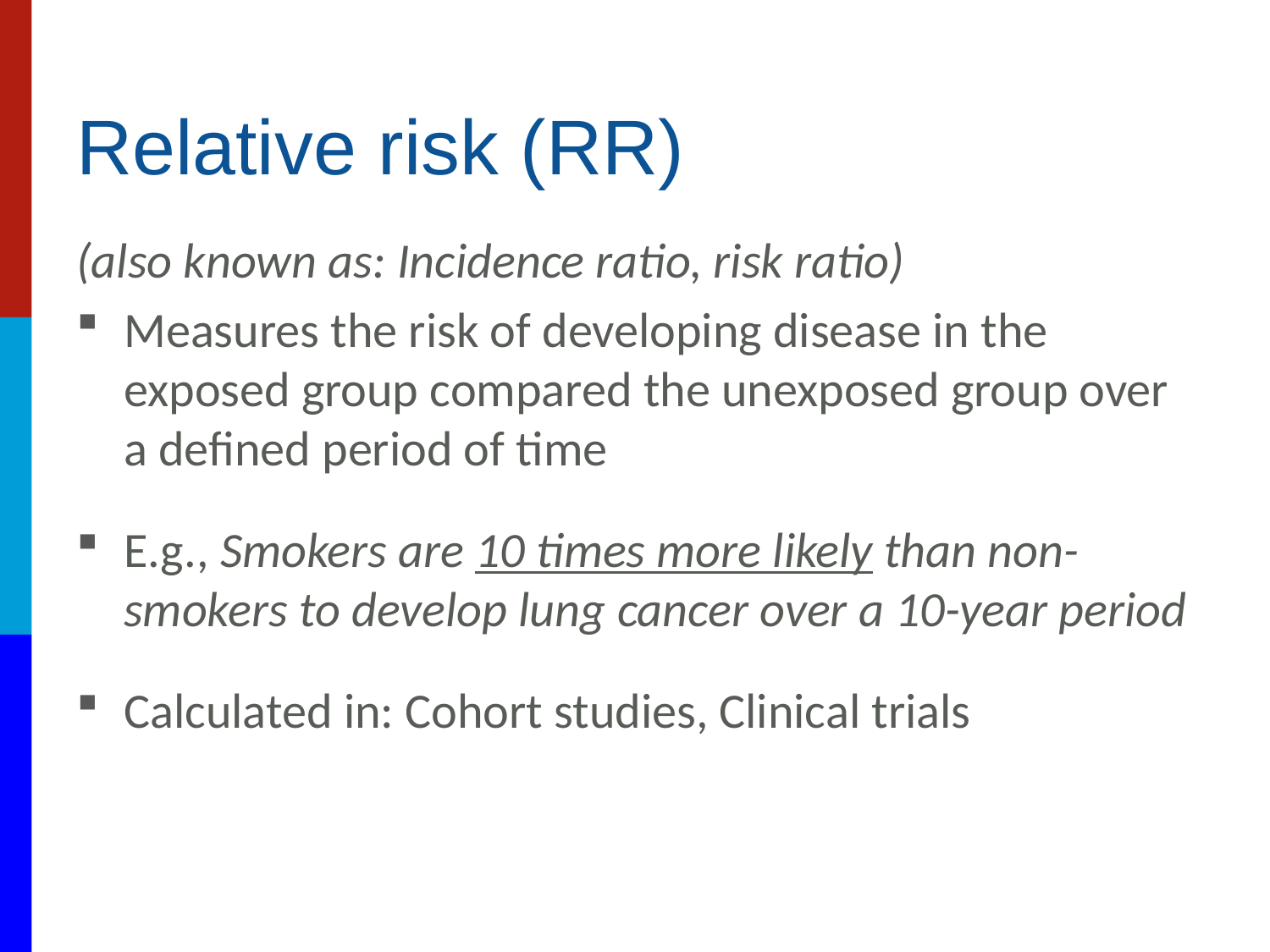

# Relative risk (RR)
(also known as: Incidence ratio, risk ratio)
Measures the risk of developing disease in the exposed group compared the unexposed group over a defined period of time

E.g., Smokers are 10 times more likely than non-smokers to develop lung cancer over a 10-year period

Calculated in: Cohort studies, Clinical trials